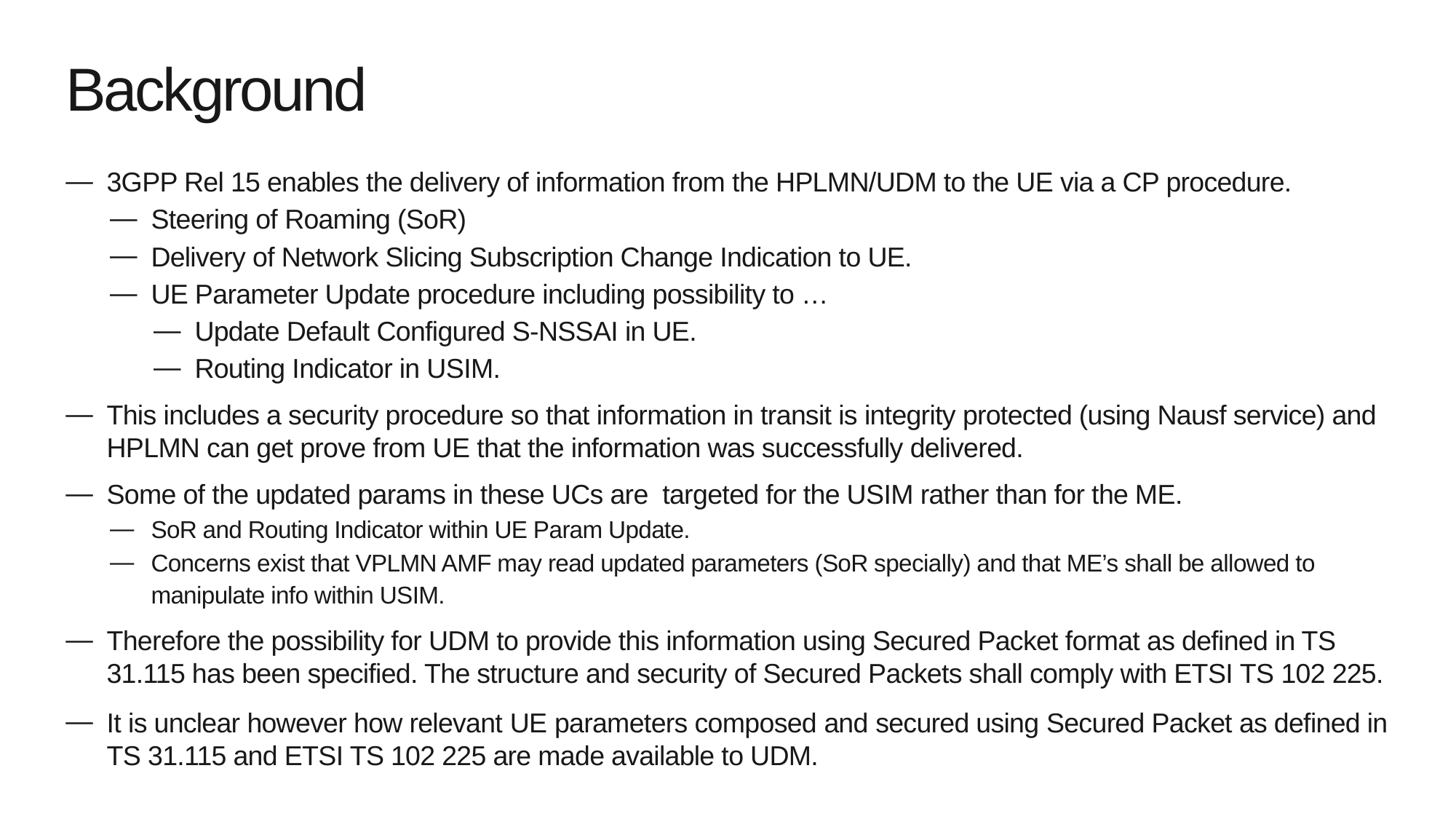

# Background
3GPP Rel 15 enables the delivery of information from the HPLMN/UDM to the UE via a CP procedure.
Steering of Roaming (SoR)
Delivery of Network Slicing Subscription Change Indication to UE.
UE Parameter Update procedure including possibility to …
Update Default Configured S-NSSAI in UE.
Routing Indicator in USIM.
This includes a security procedure so that information in transit is integrity protected (using Nausf service) and HPLMN can get prove from UE that the information was successfully delivered.
Some of the updated params in these UCs are  targeted for the USIM rather than for the ME.
SoR and Routing Indicator within UE Param Update.
Concerns exist that VPLMN AMF may read updated parameters (SoR specially) and that ME’s shall be allowed to manipulate info within USIM.
Therefore the possibility for UDM to provide this information using Secured Packet format as defined in TS 31.115 has been specified. The structure and security of Secured Packets shall comply with ETSI TS 102 225.

It is unclear however how relevant UE parameters composed and secured using Secured Packet as defined in TS 31.115 and ETSI TS 102 225 are made available to UDM.